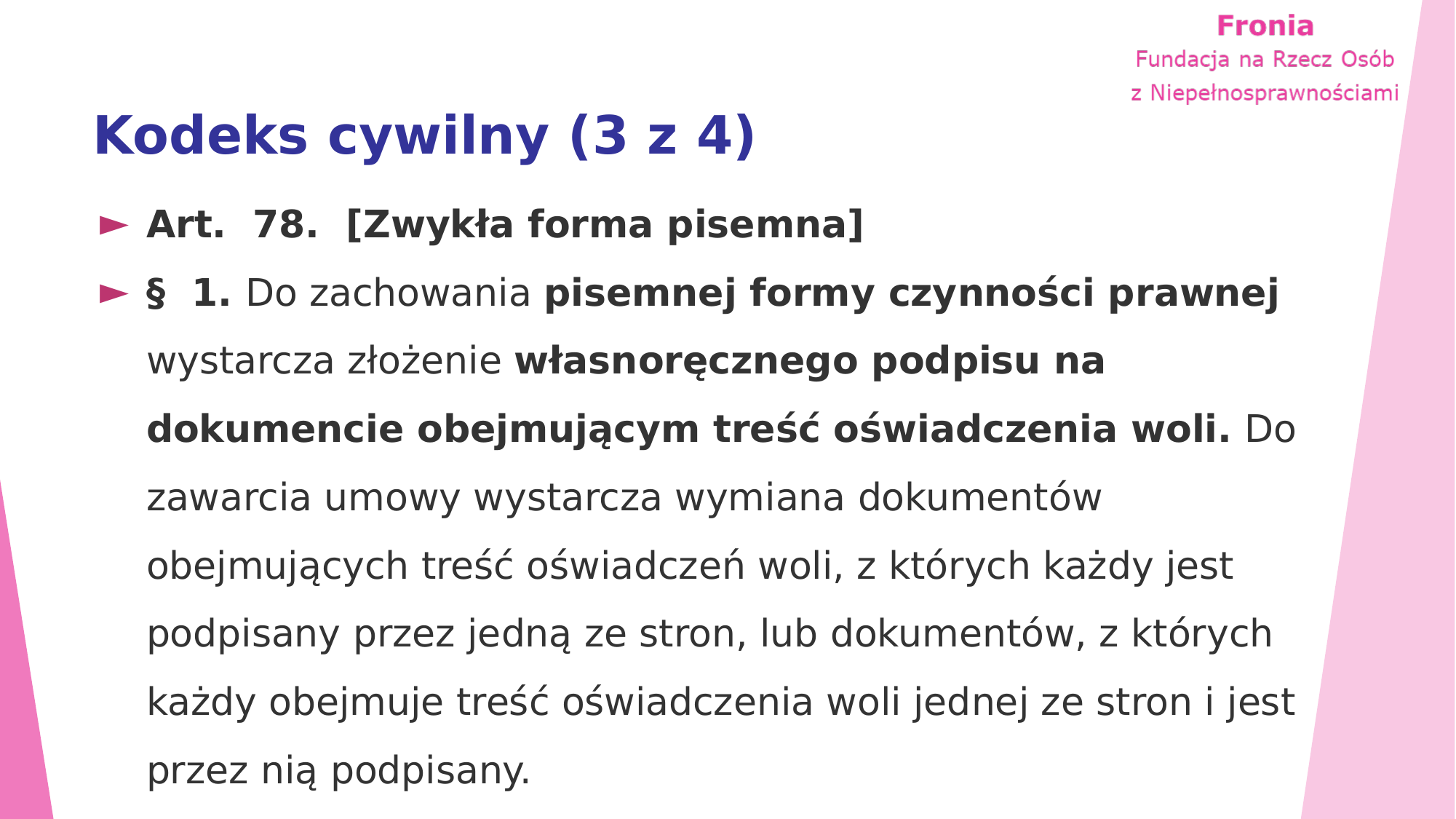

# Kodeks cywilny (3 z 4)

Art.  78.  [Zwykła forma pisemna]
§  1. Do zachowania pisemnej formy czynności prawnej wystarcza złożenie własnoręcznego podpisu na dokumencie obejmującym treść oświadczenia woli. Do zawarcia umowy wystarcza wymiana dokumentów obejmujących treść oświadczeń woli, z których każdy jest podpisany przez jedną ze stron, lub dokumentów, z których każdy obejmuje treść oświadczenia woli jednej ze stron i jest przez nią podpisany.